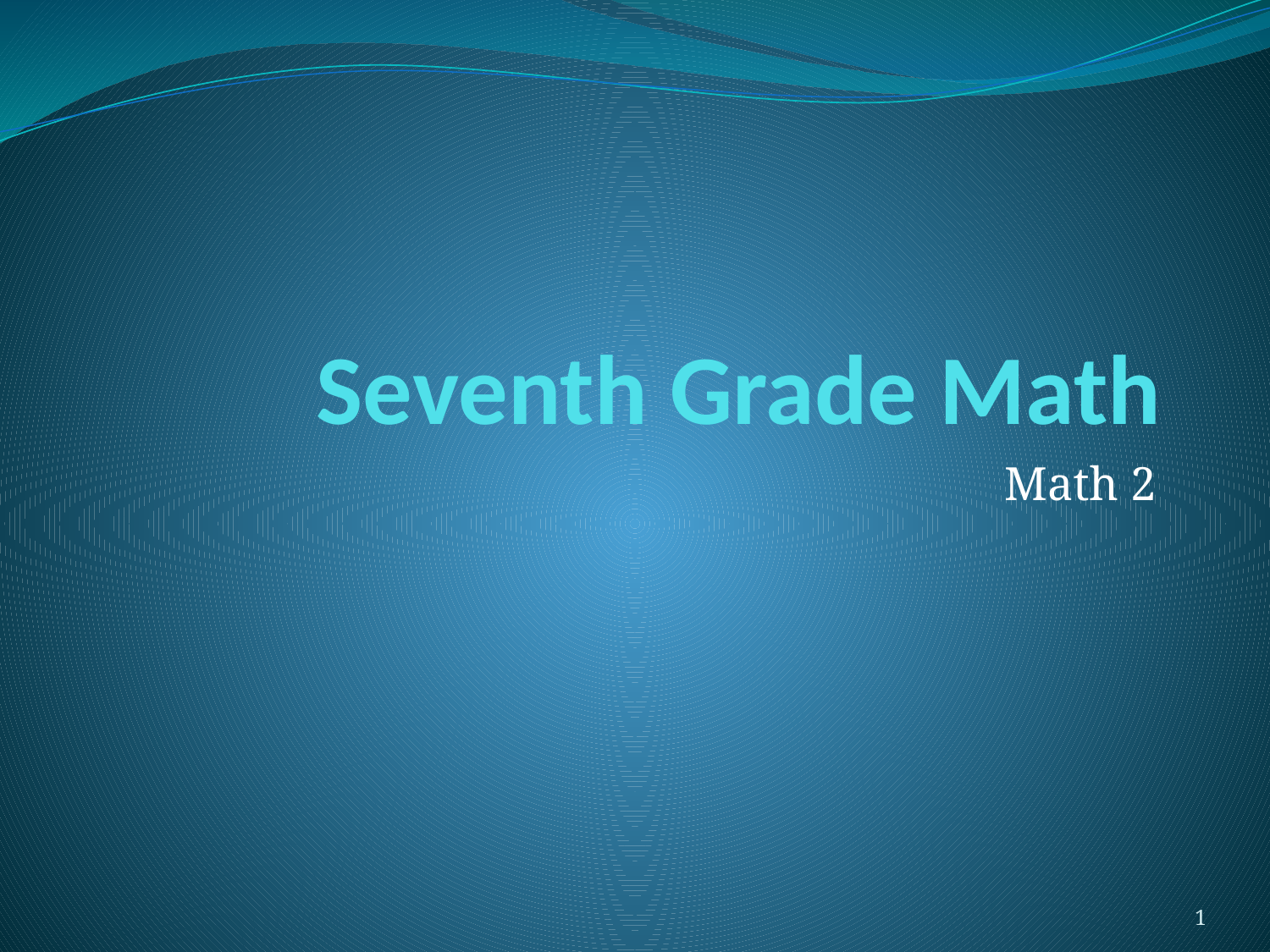

# Seventh Grade Math
Math 2
1